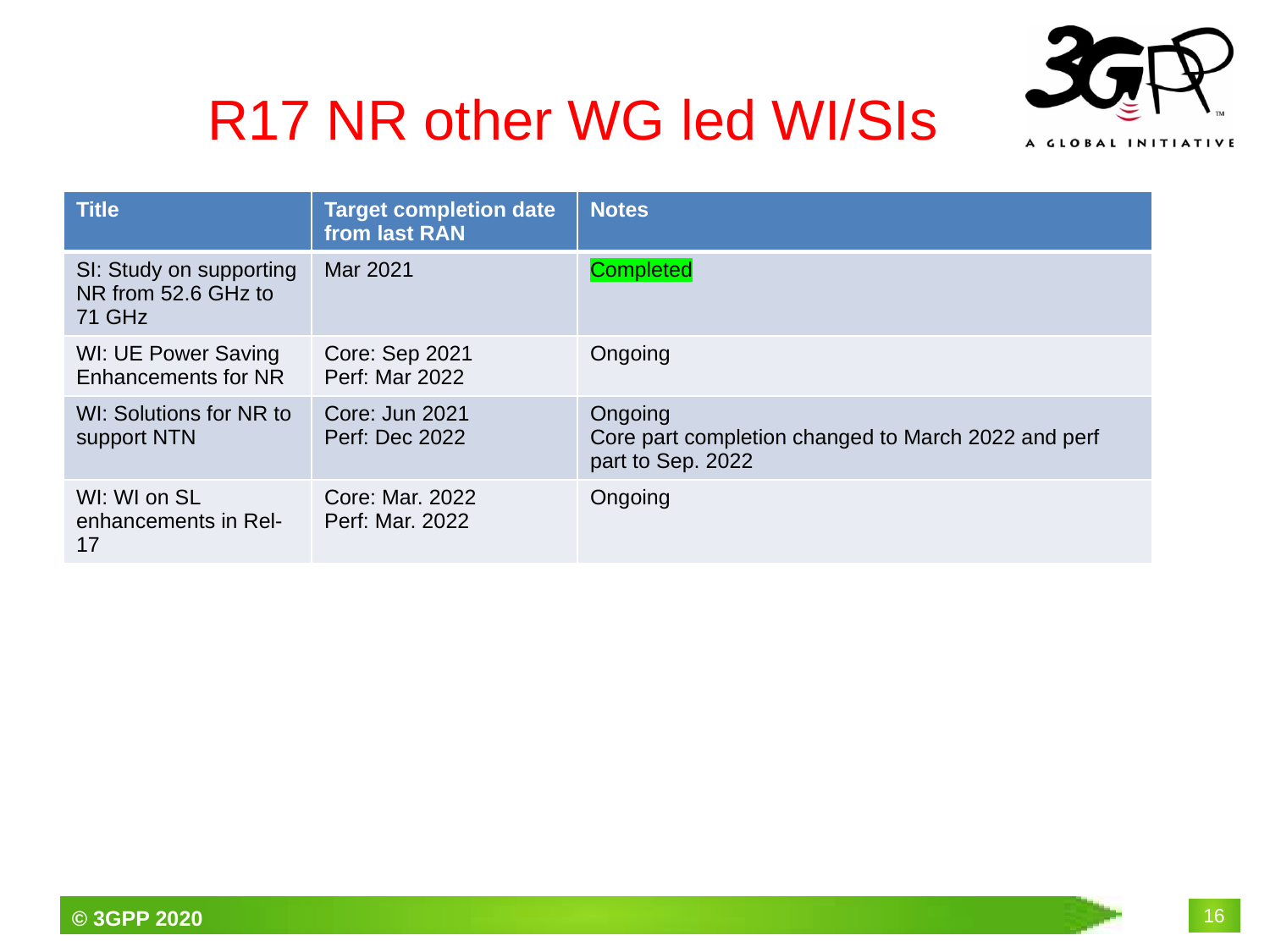

# R17 NR other WG led WI/SIs
| Title | Target completion date from last RAN | Notes |
| --- | --- | --- |
| SI: Study on supporting NR from 52.6 GHz to 71 GHz | Mar 2021 | Completed |
| WI: UE Power Saving Enhancements for NR | Core: Sep 2021 Perf: Mar 2022 | Ongoing |
| WI: Solutions for NR to support NTN | Core: Jun 2021 Perf: Dec 2022 | Ongoing Core part completion changed to March 2022 and perf part to Sep. 2022 |
| WI: WI on SL enhancements in Rel-17 | Core: Mar. 2022 Perf: Mar. 2022 | Ongoing |
16